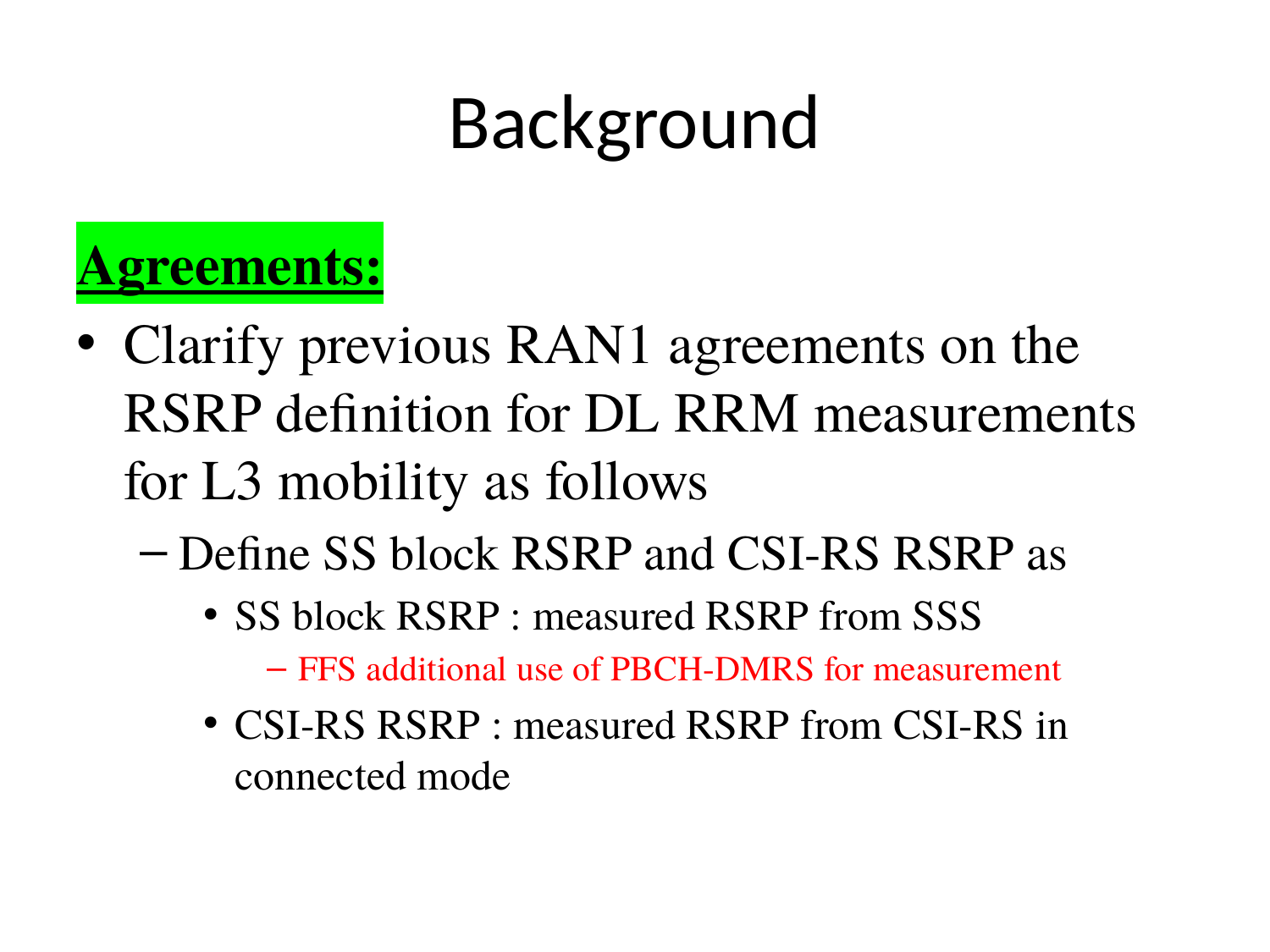

# Background
Agreements:
Clarify previous RAN1 agreements on the RSRP definition for DL RRM measurements for L3 mobility as follows
Define SS block RSRP and CSI-RS RSRP as
SS block RSRP : measured RSRP from SSS
FFS additional use of PBCH-DMRS for measurement
CSI-RS RSRP : measured RSRP from CSI-RS in connected mode